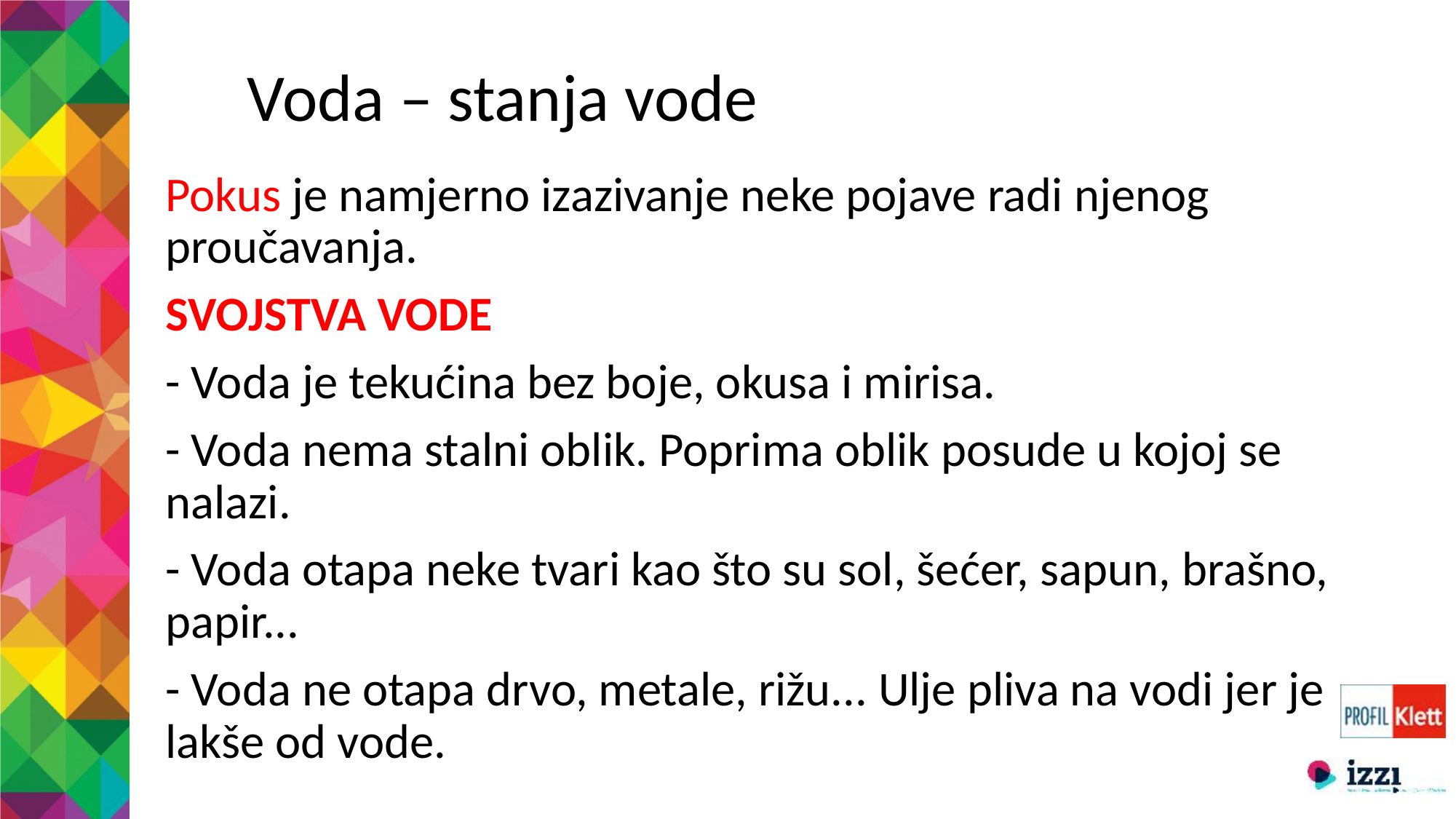

# Voda – stanja vode
Pokus je namjerno izazivanje neke pojave radi njenog proučavanja.
SVOJSTVA VODE
- Voda je tekućina bez boje, okusa i mirisa.
- Voda nema stalni oblik. Poprima oblik posude u kojoj se nalazi.
- Voda otapa neke tvari kao što su sol, šećer, sapun, brašno, papir...
- Voda ne otapa drvo, metale, rižu... Ulje pliva na vodi jer je lakše od vode.